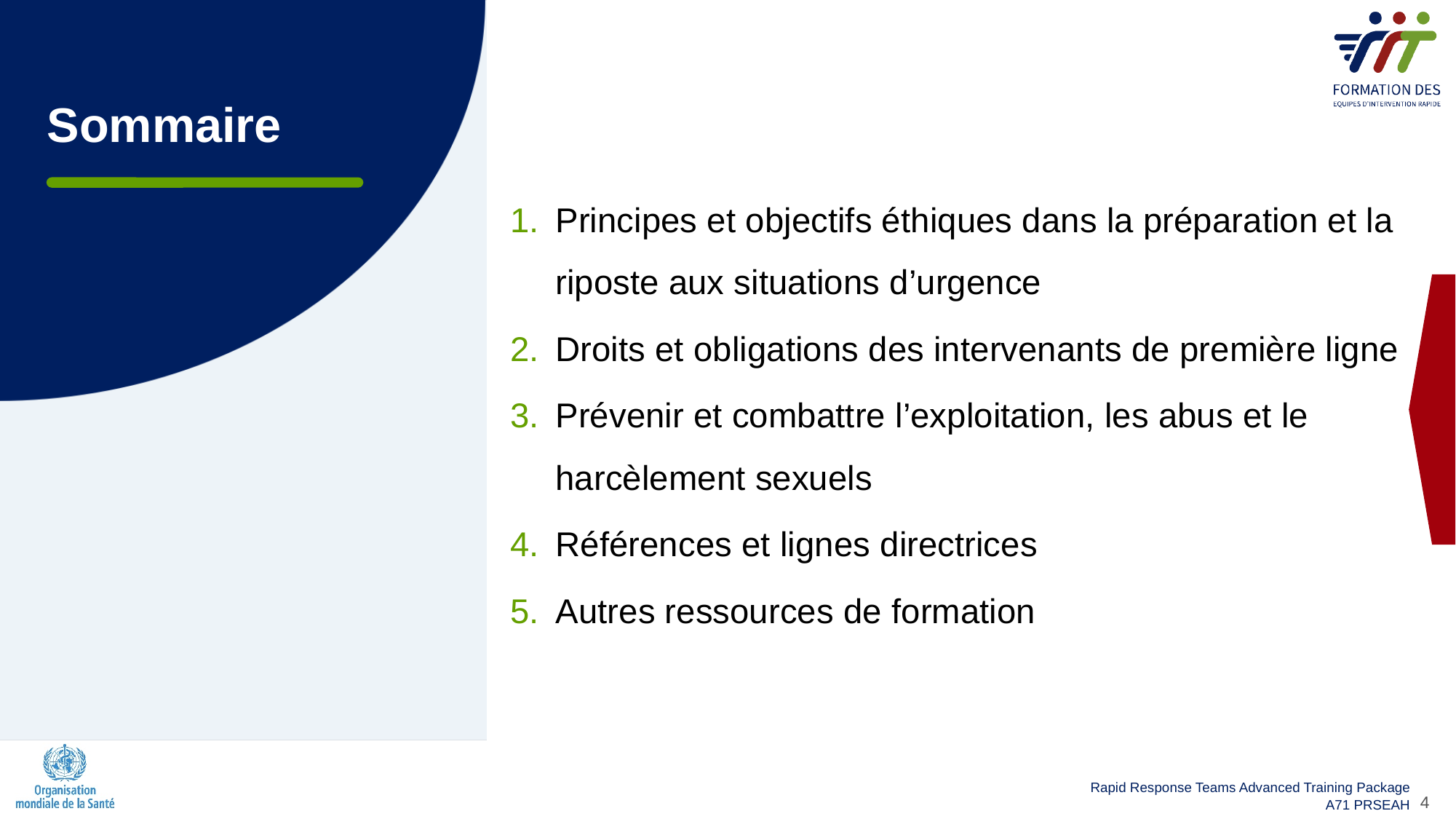

# Sommaire

Principes et objectifs éthiques dans la préparation et la riposte aux situations d’urgence
Droits et obligations des intervenants de première ligne
Prévenir et combattre l’exploitation, les abus et le harcèlement sexuels
Références et lignes directrices
Autres ressources de formation
4